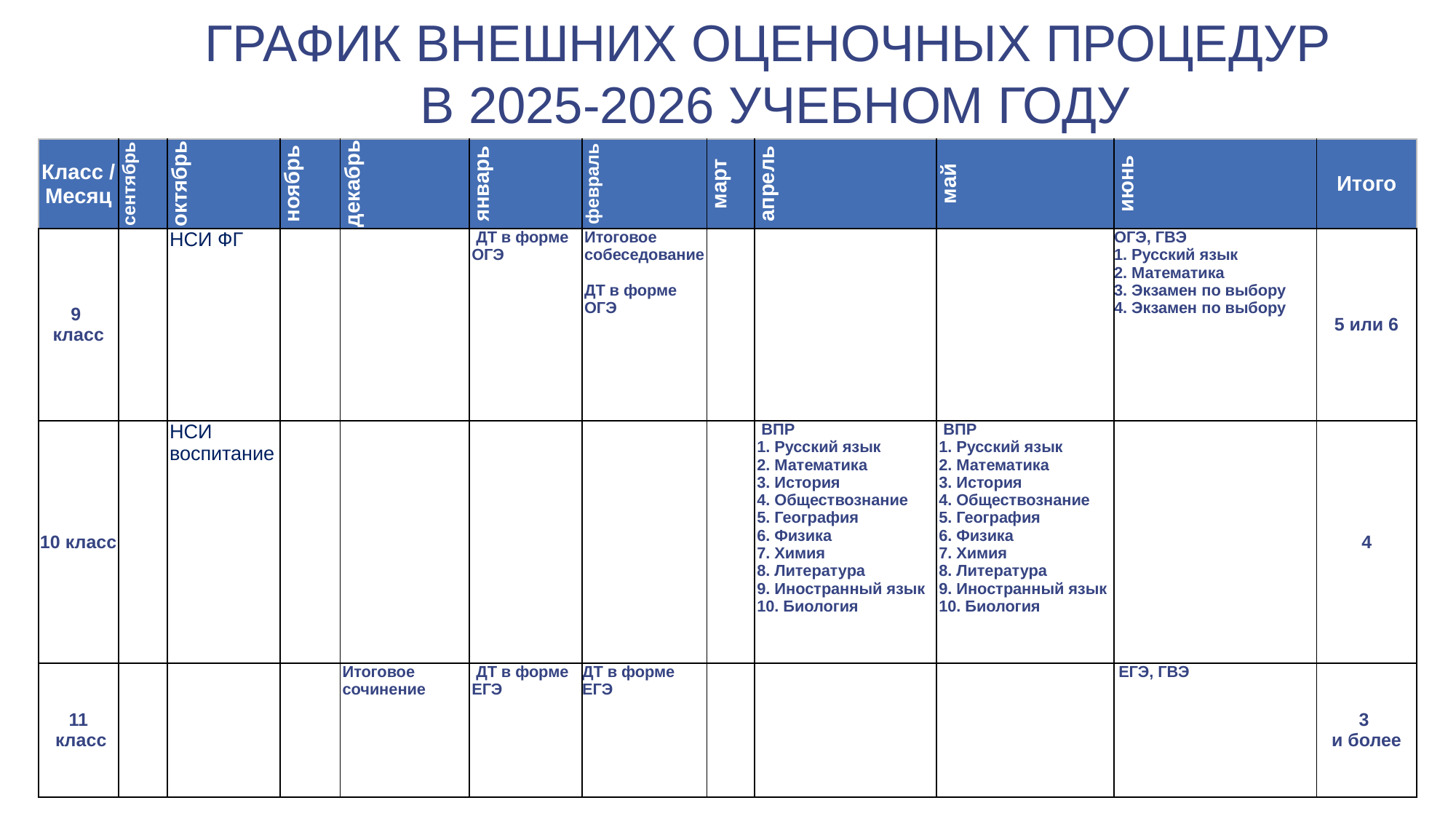

ГРАФИК ВНЕШНИХ ОЦЕНОЧНЫХ ПРОЦЕДУР
В 2025-2026 УЧЕБНОМ ГОДУ
| Класс / Месяц | сентябрь | октябрь | ноябрь | декабрь | январь | февраль | март | апрель | май | июнь | Итого |
| --- | --- | --- | --- | --- | --- | --- | --- | --- | --- | --- | --- |
| 9 класс |  | НСИ ФГ |  |  | ДТ в форме ОГЭ | Итоговое собеседование ДТ в форме ОГЭ |  |  |  | ОГЭ, ГВЭ 1. Русский язык 2. Математика 3. Экзамен по выбору 4. Экзамен по выбору | 5 или 6 |
| 10 класс |  | НСИ воспитание |  |  |  |  |  | ВПР 1. Русский язык 2. Математика 3. История 4. Обществознание 5. География 6. Физика 7. Химия 8. Литература 9. Иностранный язык 10. Биология | ВПР 1. Русский язык 2. Математика 3. История 4. Обществознание 5. География 6. Физика 7. Химия 8. Литература 9. Иностранный язык 10. Биология |  | 4 |
| 11 класс |  |  |  | Итоговое сочинение | ДТ в форме ЕГЭ | ДТ в форме ЕГЭ |  |  |  | ЕГЭ, ГВЭ | 3 и более |